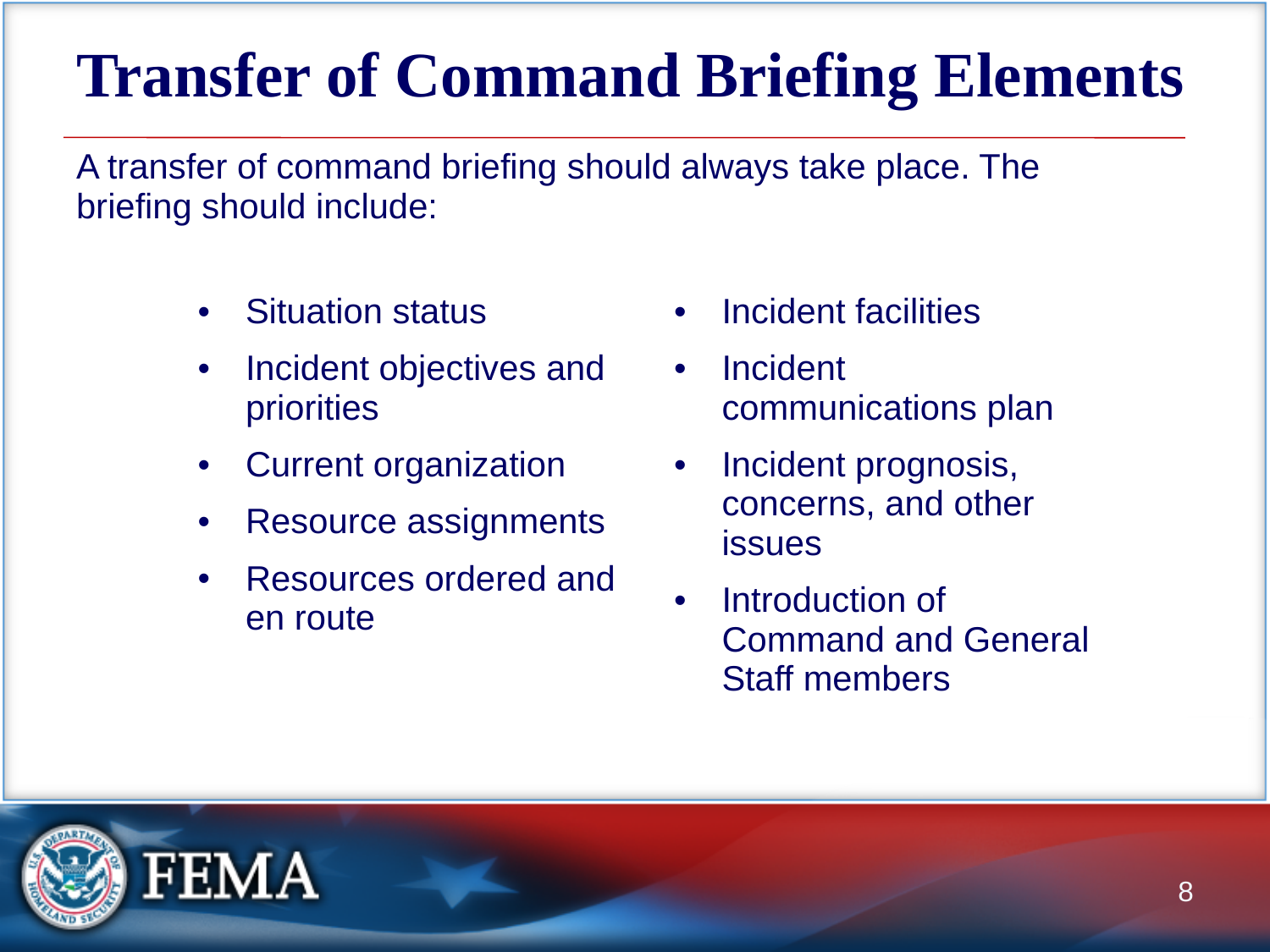

# Transfer of Command Briefing Elements
| A transfer of command briefing should always take place. The briefing should include: |  |  |
| --- | --- | --- |
|  |  |  |
|  | Situation status Incident objectives and priorities Current organization Resource assignments Resources ordered and en route | Incident facilities Incident communications plan Incident prognosis, concerns, and other issues Introduction of Command and General Staff members |
8